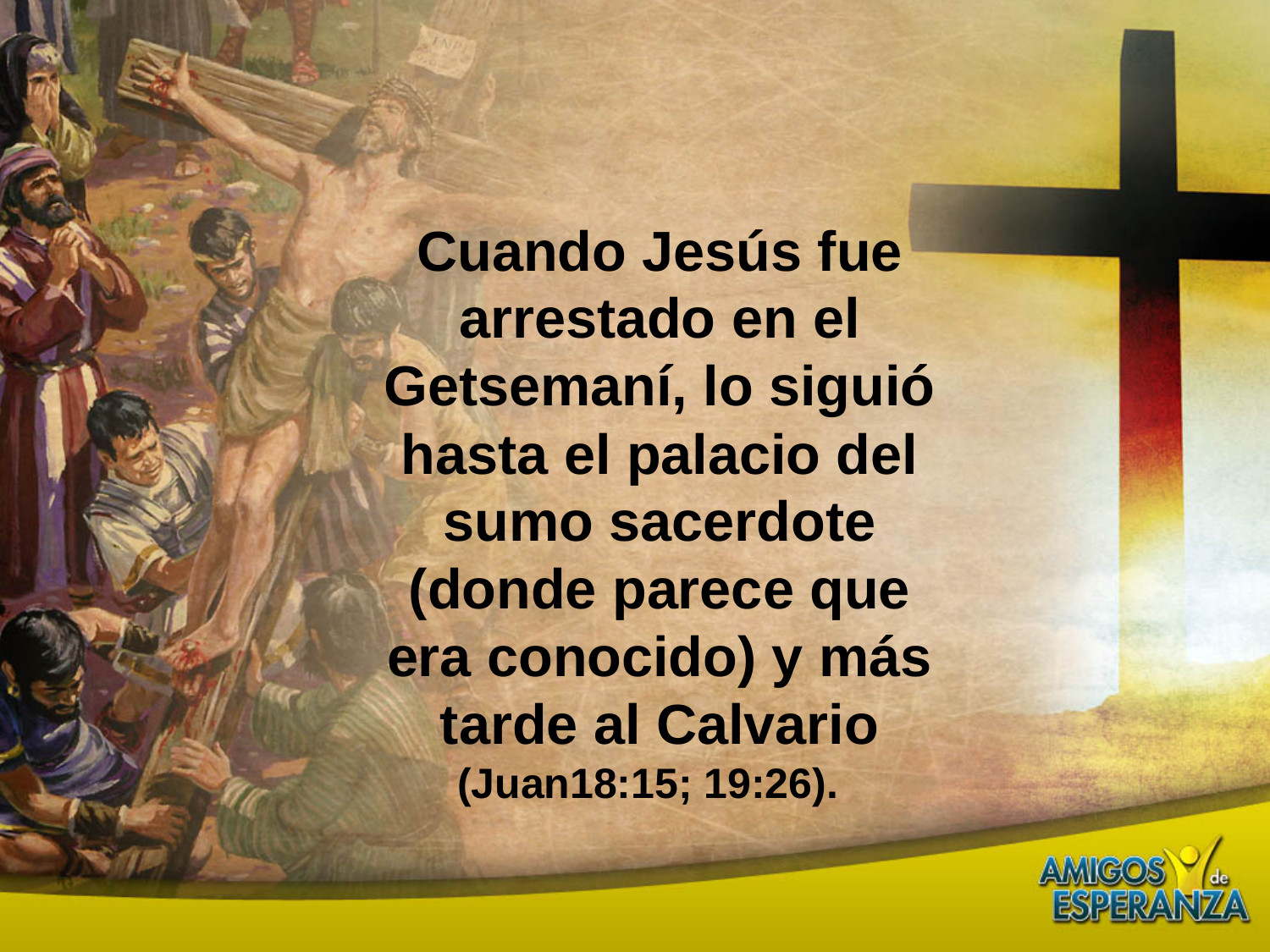

Cuando Jesús fue arrestado en el Getsemaní, lo siguió hasta el palacio del sumo sacerdote (donde parece que era conocido) y más tarde al Calvario (Juan18:15; 19:26).